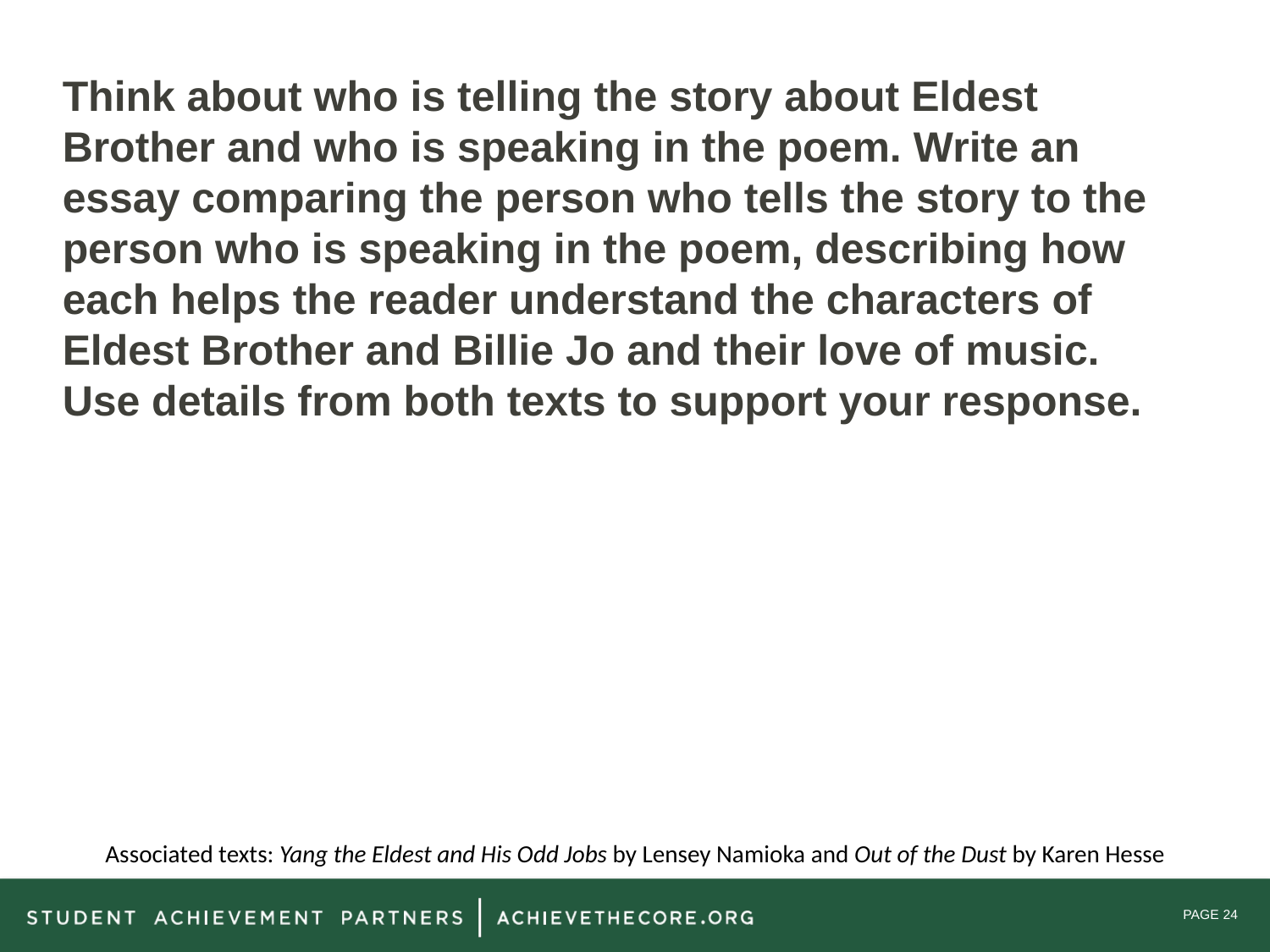

Think about who is telling the story about Eldest Brother and who is speaking in the poem. Write an essay comparing the person who tells the story to the person who is speaking in the poem, describing how each helps the reader understand the characters of Eldest Brother and Billie Jo and their love of music. Use details from both texts to support your response.

Associated texts: Yang the Eldest and His Odd Jobs by Lensey Namioka and Out of the Dust by Karen Hesse